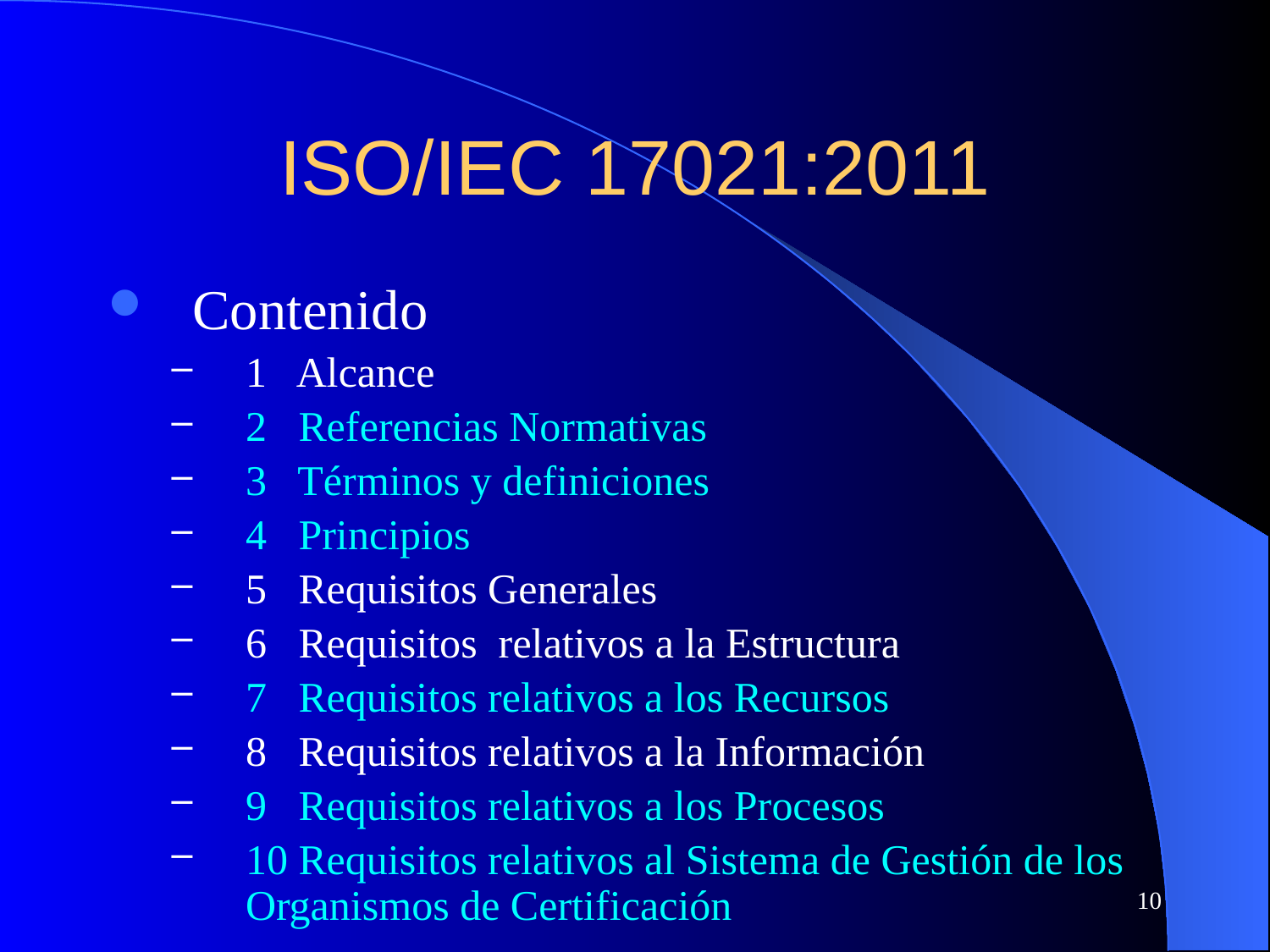

# ISO/IEC 17021:2011
Contenido
1   Alcance
2   Referencias Normativas
3   Términos y definiciones
4   Principios
5   Requisitos Generales
6   Requisitos  relativos a la Estructura
7   Requisitos relativos a los Recursos
8   Requisitos relativos a la Información
9   Requisitos relativos a los Procesos
10 Requisitos relativos al Sistema de Gestión de los Organismos de Certificación
10